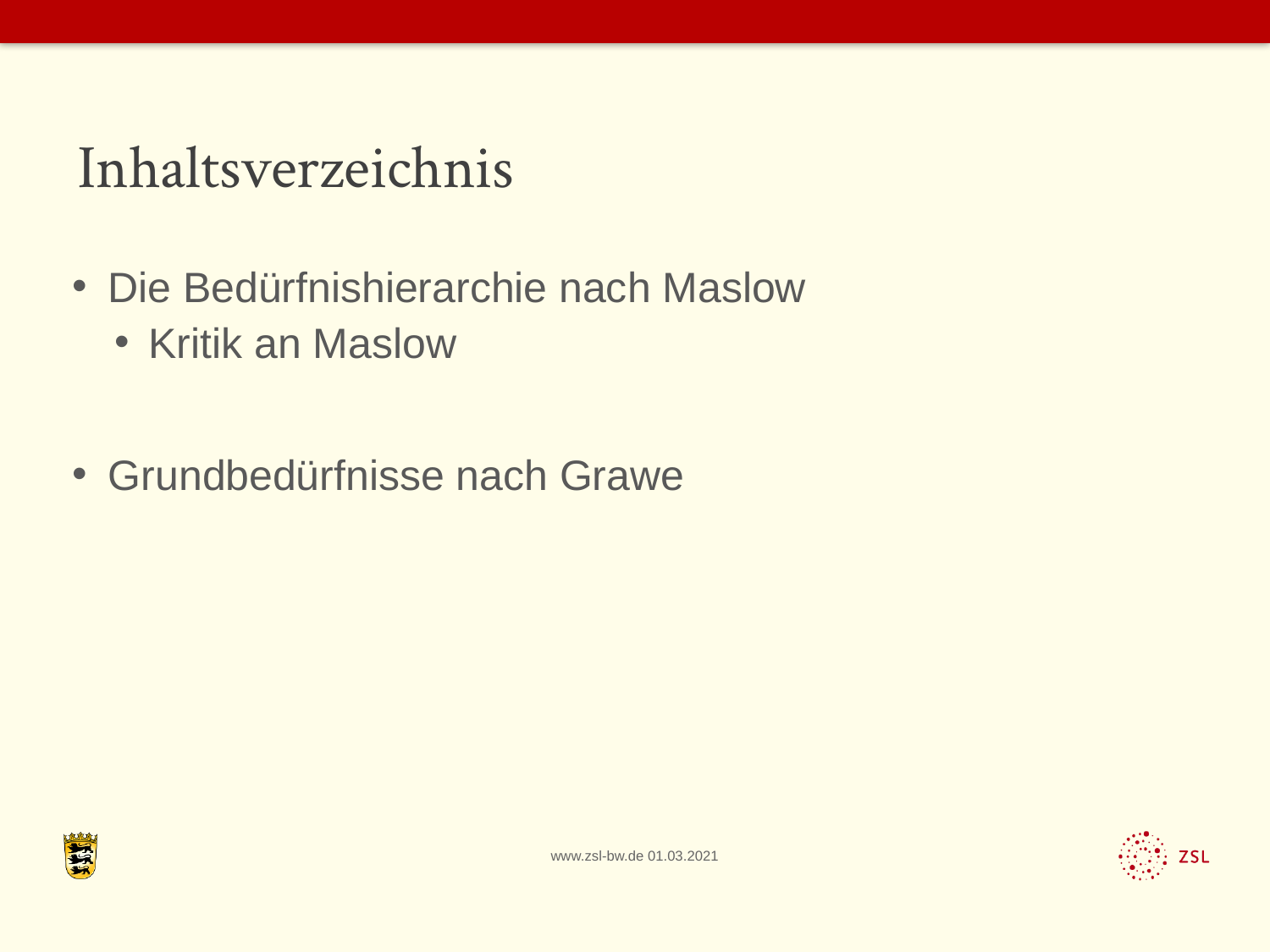

# Inhaltsverzeichnis

Die Bedürfnishierarchie nach Maslow
Kritik an Maslow

Grundbedürfnisse nach Grawe